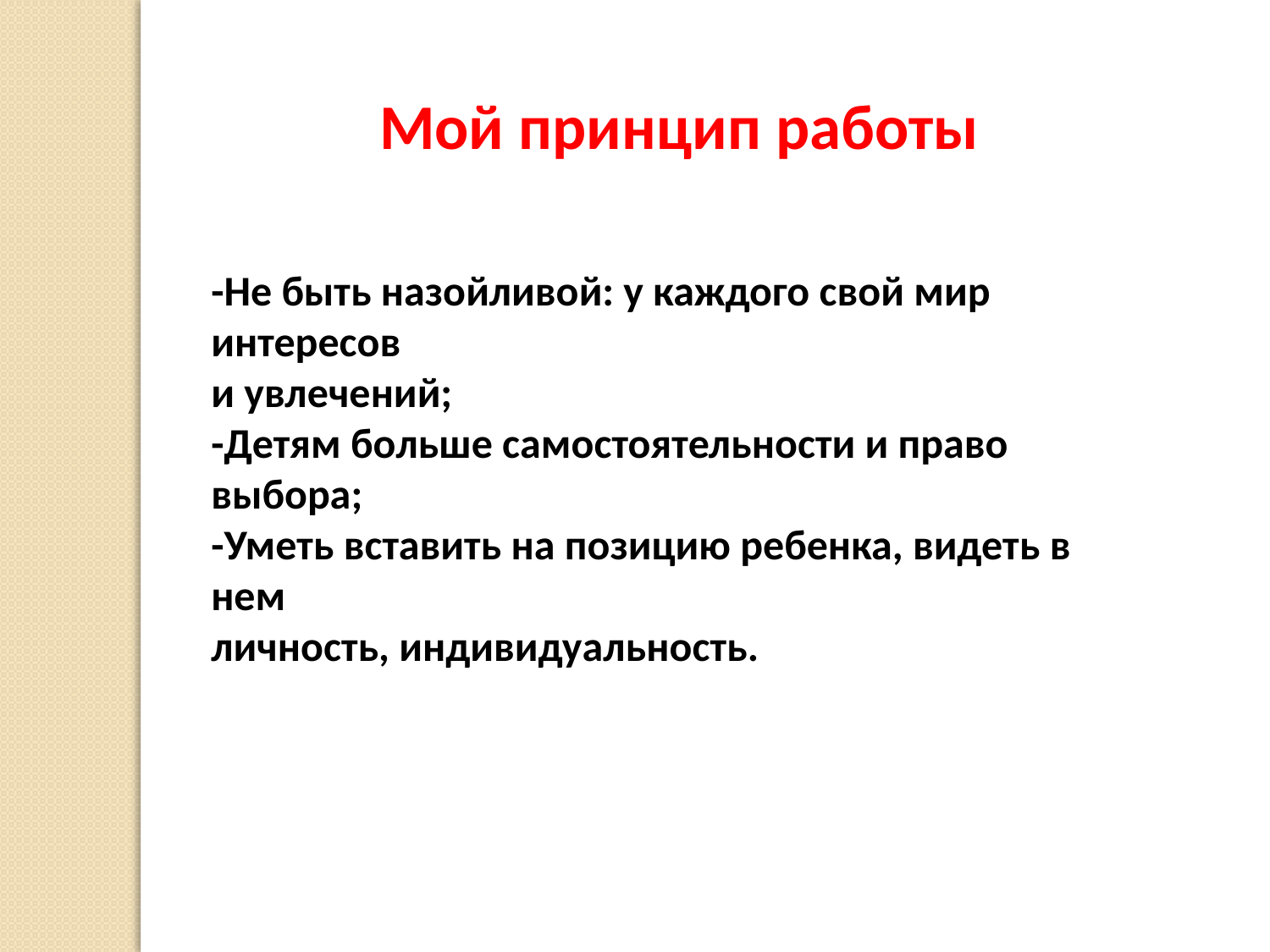

Мой принцип работы

-Не быть назойливой: у каждого свой мир интересов
и увлечений;
-Детям больше самостоятельности и право выбора;
-Уметь вставить на позицию ребенка, видеть в нем
личность, индивидуальность.